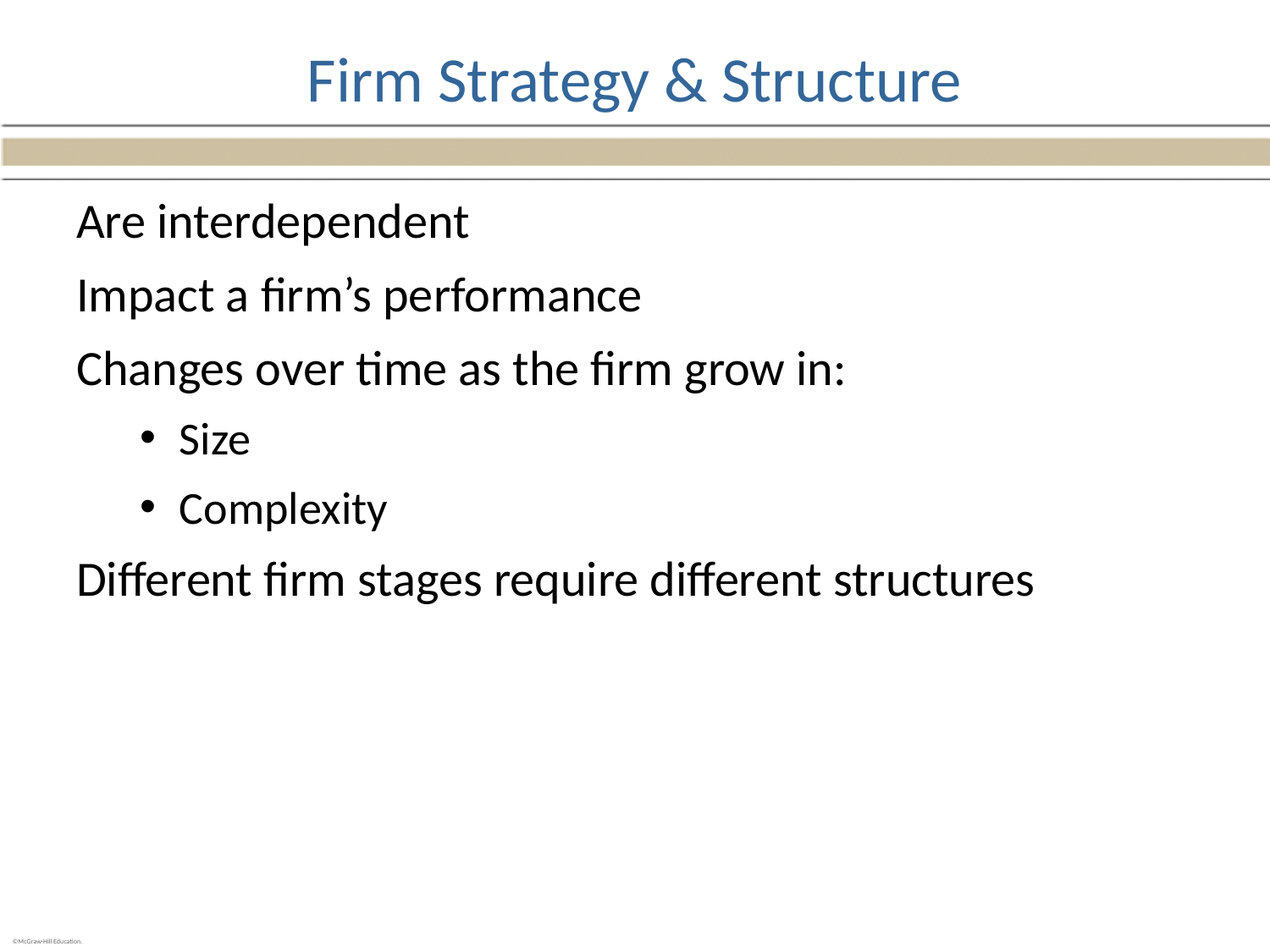

# Firm Strategy & Structure
Are interdependent
Impact a firm’s performance
Changes over time as the firm grow in:
Size
Complexity
Different firm stages require different structures